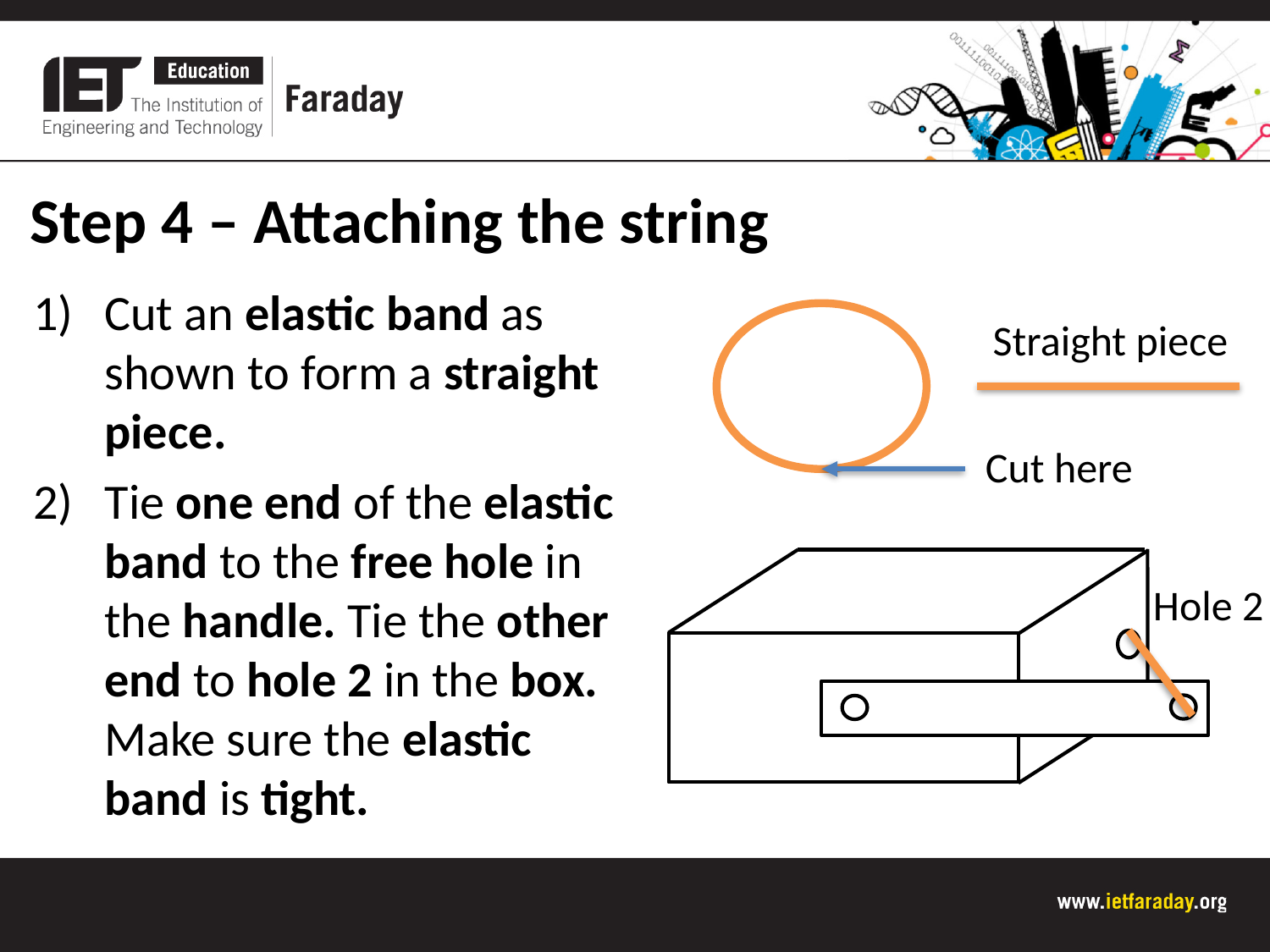

Step 4 – Attaching the string
Cut an elastic band as shown to form a straight piece.
Tie one end of the elastic band to the free hole in the handle. Tie the other end to hole 2 in the box. Make sure the elastic band is tight.

Straight piece
Cut here

Hole 2